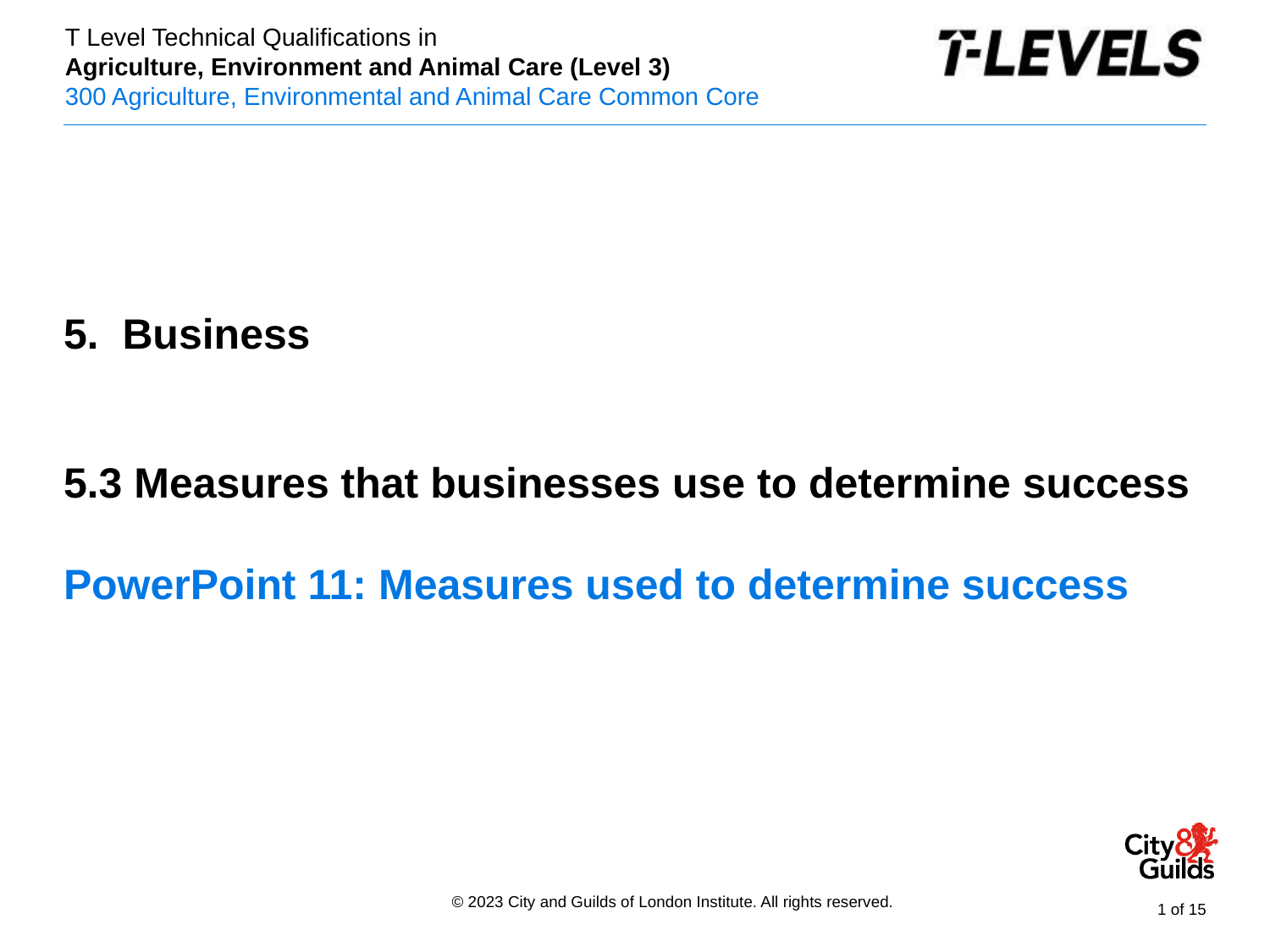

PowerPoint presentation
5.  Business
# 5.3 Measures that businesses use to determine success PowerPoint 11: Measures used to determine success